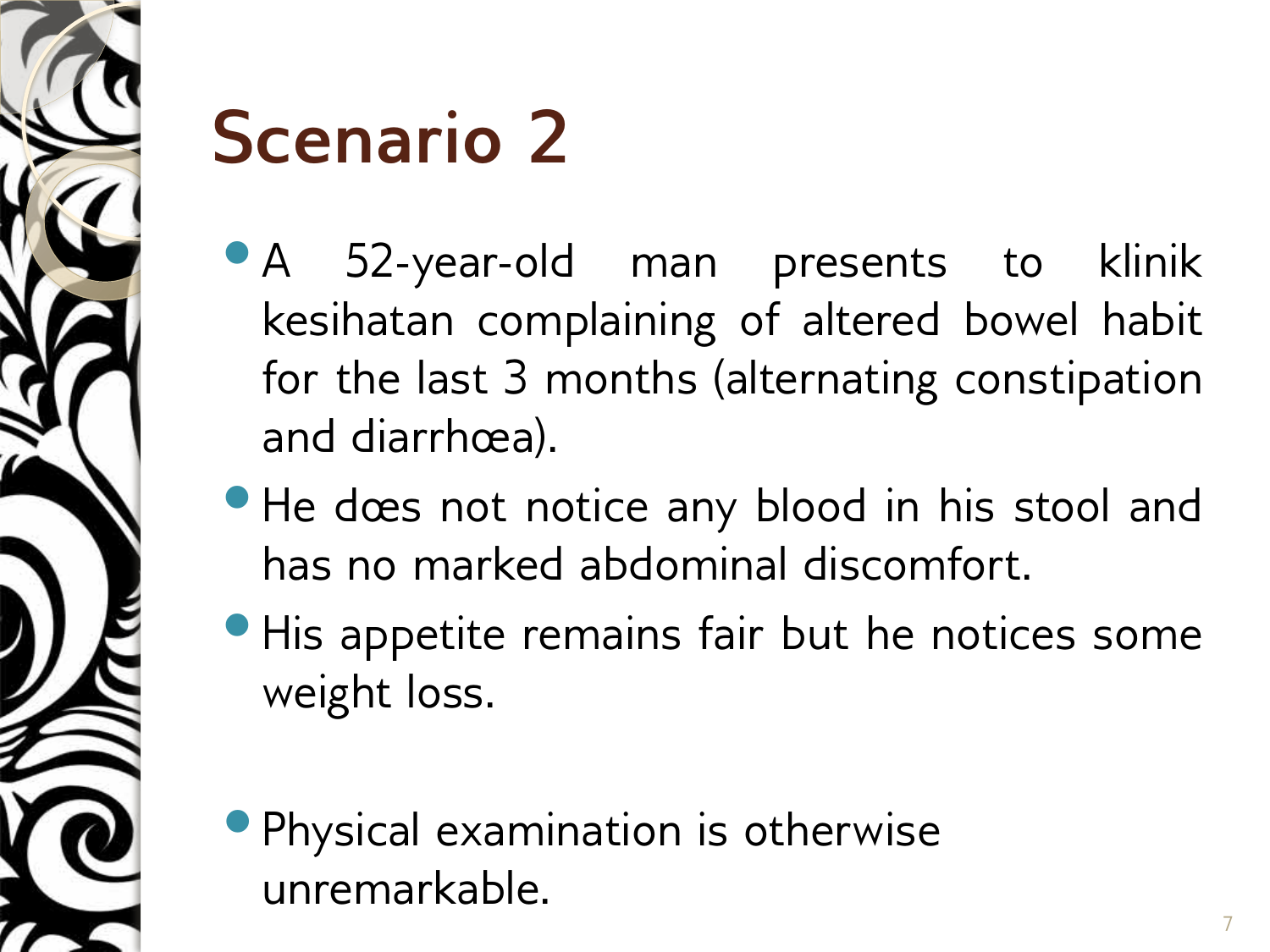

# Scenario 2
A 52-year-old man presents to klinik kesihatan complaining of altered bowel habit for the last 3 months (alternating constipation and diarrhoea).
He does not notice any blood in his stool and has no marked abdominal discomfort.
His appetite remains fair but he notices some weight loss.

Physical examination is otherwise unremarkable.

7